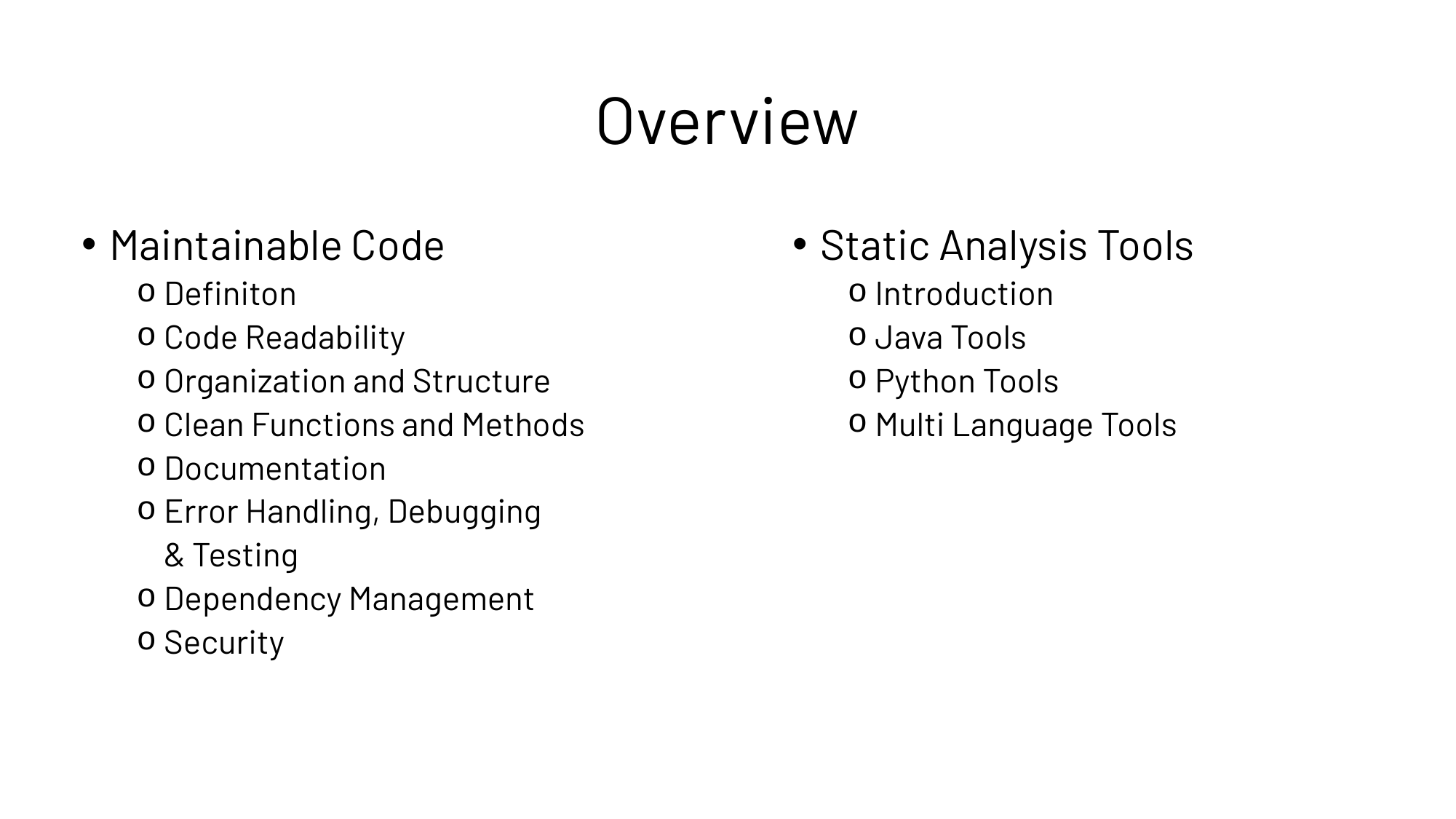

# Overview
Maintainable Code
Definiton
Code Readability
Organization and Structure
Clean Functions and Methods
Documentation
Error Handling, Debugging
    & Testing
Dependency Management
Security

Static Analysis Tools
Introduction
Java Tools
Python Tools
Multi Language Tools